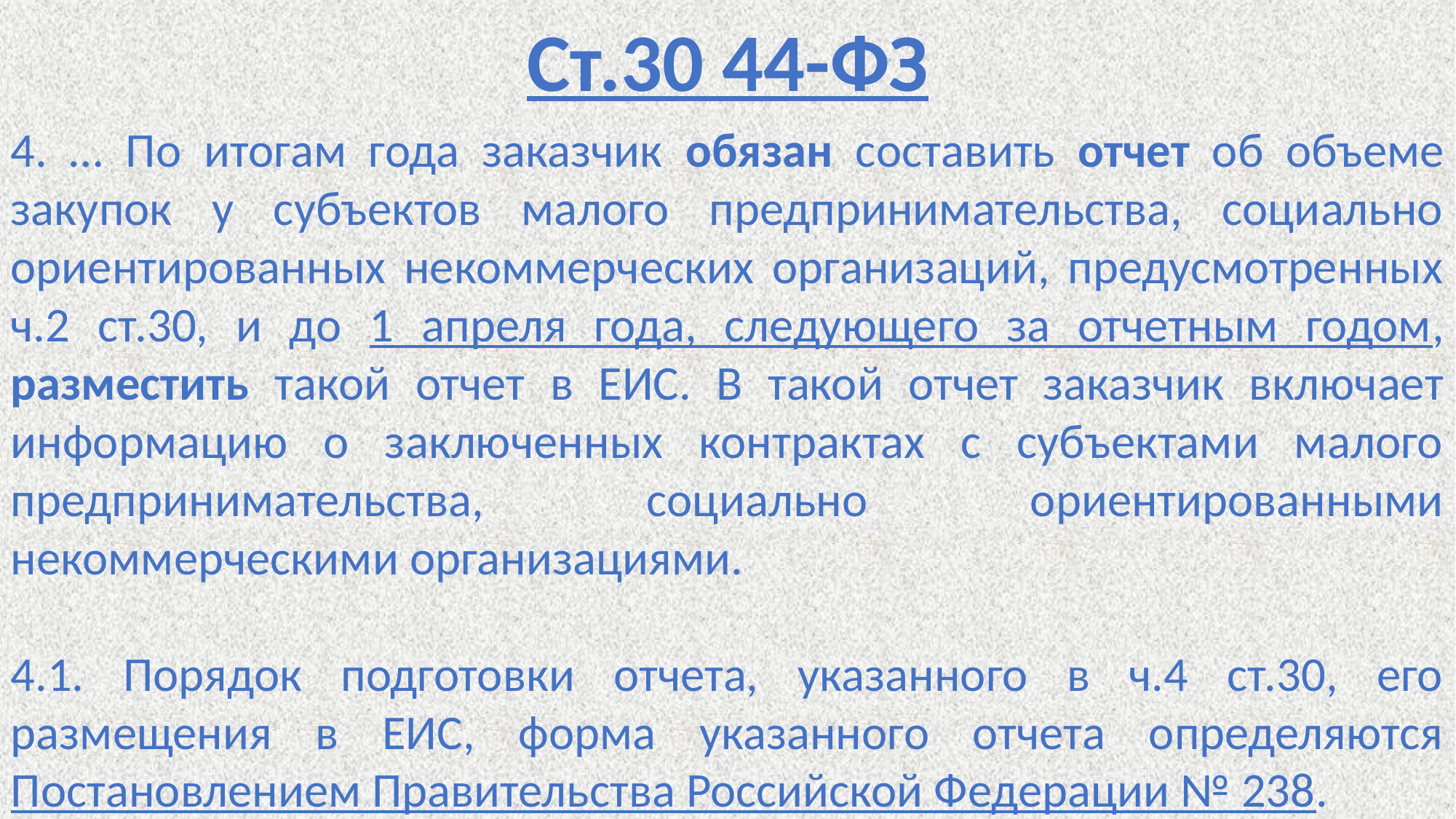

Ст.30 44-ФЗ
4. … По итогам года заказчик обязан составить отчет об объеме закупок у субъектов малого предпринимательства, социально ориентированных некоммерческих организаций, предусмотренных ч.2 ст.30, и до 1 апреля года, следующего за отчетным годом, разместить такой отчет в ЕИС. В такой отчет заказчик включает информацию о заключенных контрактах с субъектами малого предпринимательства, социально ориентированными некоммерческими организациями.

4.1. Порядок подготовки отчета, указанного в ч.4 ст.30, его размещения в ЕИС, форма указанного отчета определяются Постановлением Правительства Российской Федерации № 238.